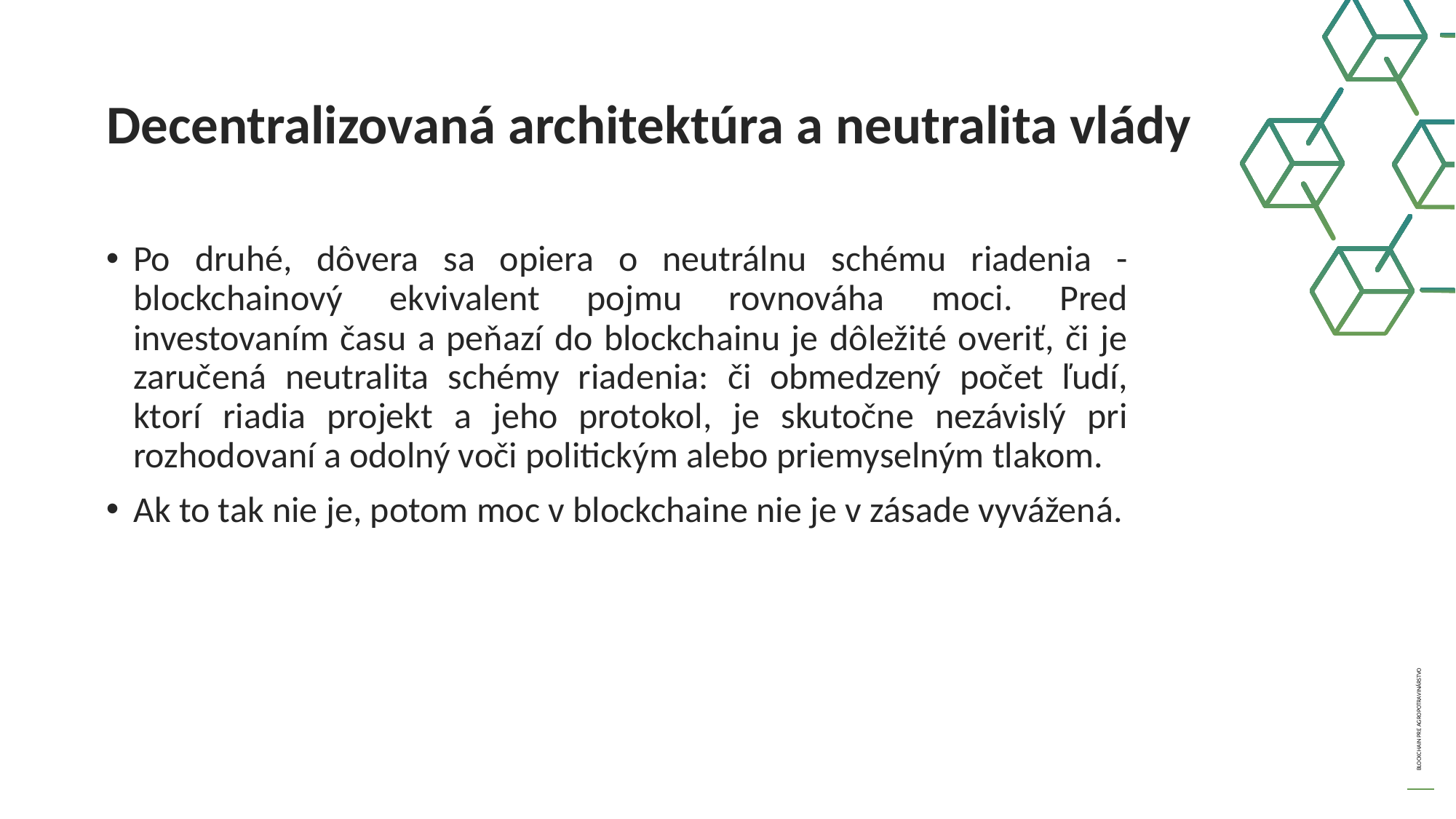

Decentralizovaná architektúra a neutralita vlády
Po druhé, dôvera sa opiera o neutrálnu schému riadenia - blockchainový ekvivalent pojmu rovnováha moci. Pred investovaním času a peňazí do blockchainu je dôležité overiť, či je zaručená neutralita schémy riadenia: či obmedzený počet ľudí, ktorí riadia projekt a jeho protokol, je skutočne nezávislý pri rozhodovaní a odolný voči politickým alebo priemyselným tlakom.
Ak to tak nie je, potom moc v blockchaine nie je v zásade vyvážená.